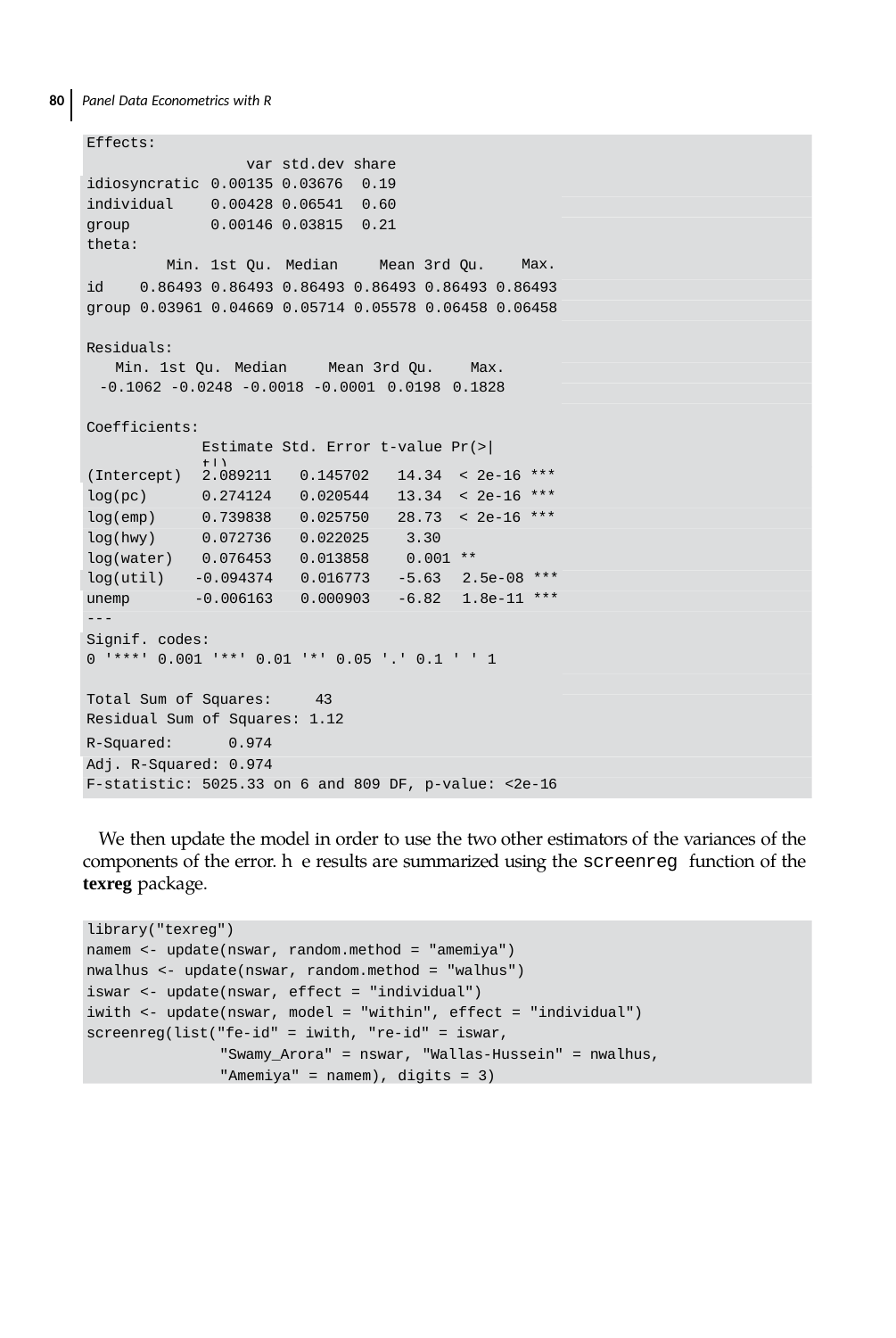

80  Panel Data Econometrics with R

Effects:
var std.dev share

| idiosyncratic |  | 0.00135 0.03676 | 0.19 |  |
| --- | --- | --- | --- | --- |
| individual |  | 0.00428 0.06541 | 0.60 |  |
| group theta: Min. |  | 0.00146 0.03815 1st Qu. Median | 0.21 Mean 3rd Qu. | Max. |
| id | 0.86493 0.86493 0.86493 0.86493 0.86493 0.86493 |  |  |  |
| group 0.03961 0.04669 0.05714 0.05578 0.06458 0.06458 Residuals: Min. 1st Qu. Median Mean 3rd Qu. Max. -0.1062 -0.0248 -0.0018 -0.0001 0.0198 0.1828 Coefficients: Estimate Std. Error t-value Pr(>|t|) |  |  |  |  |

(Intercept) log(pc) log(emp) log(hwy) log(water)
2.089211
0.274124
0.739838
0.072736
0.076453
0.145702
0.020544
0.025750
0.022025
0.013858
14.34 < 2e-16 ***
13.34 < 2e-16 ***
28.73 < 2e-16 *** 3.30	0.001 **
5.52 4.6e-08 ***

| log(util) | -0.094374 | 0.016773 | -5.63 | 2.5e-08 \*\*\* |
| --- | --- | --- | --- | --- |
| unemp --- | -0.006163 | 0.000903 | -6.82 | 1.8e-11 \*\*\* |
| Signif. codes: 0 '\*\*\*' 0.001 '\*\*' 0.01 '\*' 0.05 '.' 0.1 ' ' 1 Total Sum of Squares: 43 Residual Sum of Squares: 1.12 |  |  |  |  |
| R-Squared: | 0.974 |  |  |  |
| Adj. R-Squared: 0.974 F-statistic: 5025.33 on 6 and 809 DF, p-value: <2e-16 |  |  |  |  |

We then update the model in order to use the two other estimators of the variances of the components of the error. he results are summarized using the screenreg function of the texreg package.
library("texreg")
namem <- update(nswar, random.method = "amemiya") nwalhus <- update(nswar, random.method = "walhus") iswar <- update(nswar, effect = "individual")
iwith <- update(nswar, model = "within", effect = "individual") screenreg(list("fe-id" = iwith, "re-id" = iswar,
"Swamy_Arora" = nswar, "Wallas-Hussein" = nwalhus, "Amemiya" = namem), digits = 3)